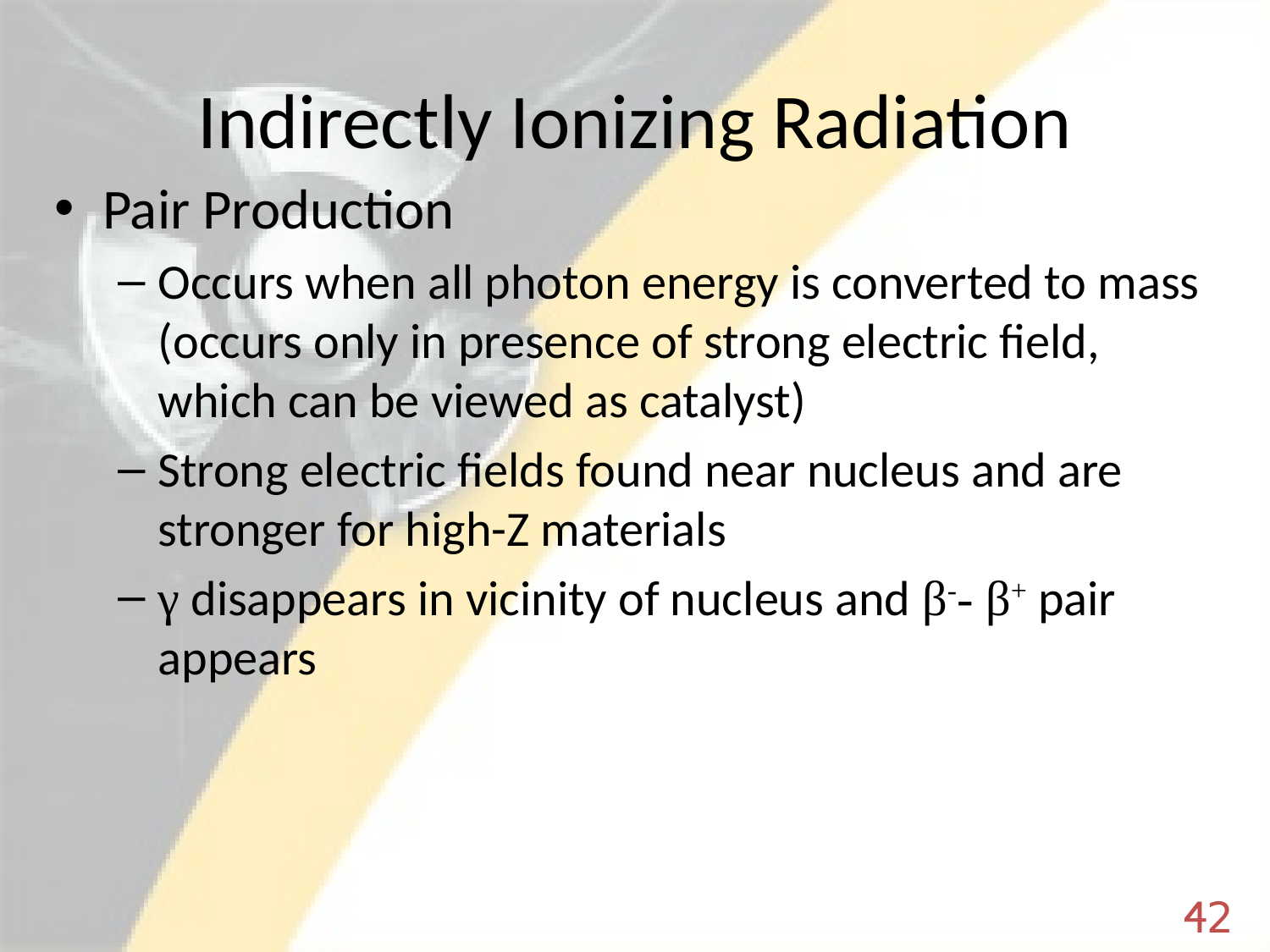

# Indirectly Ionizing Radiation
Pair Production
Occurs when all photon energy is converted to mass (occurs only in presence of strong electric field, which can be viewed as catalyst)
Strong electric fields found near nucleus and are stronger for high-Z materials
γ disappears in vicinity of nucleus and β-- β+ pair appears